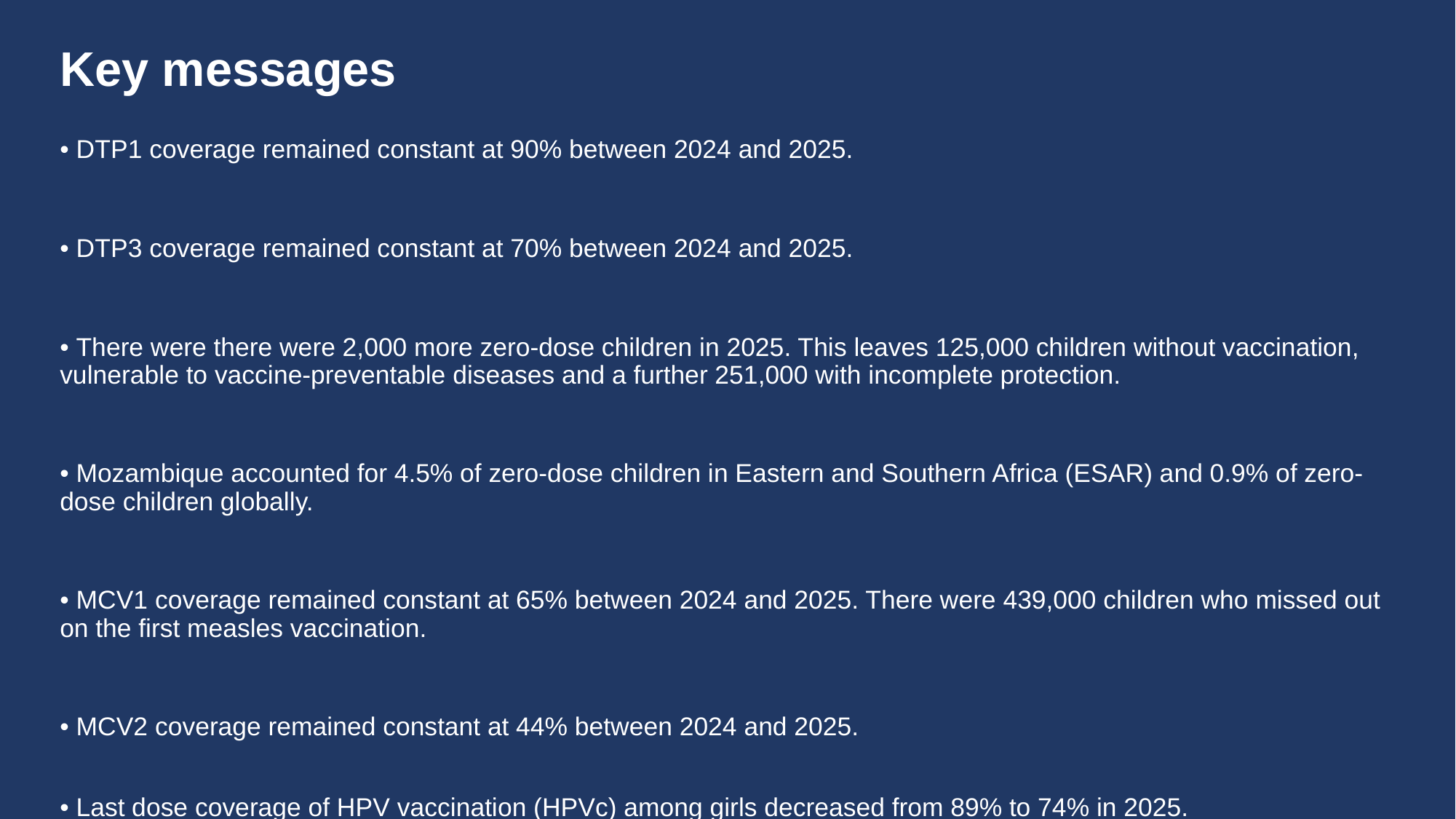

# Key messages
• DTP1 coverage remained constant at 90% between 2024 and 2025.

• DTP3 coverage remained constant at 70% between 2024 and 2025.

• There were there were 2,000 more zero-dose children in 2025. This leaves 125,000 children without vaccination, vulnerable to vaccine-preventable diseases and a further 251,000 with incomplete protection.

• Mozambique accounted for 4.5% of zero-dose children in Eastern and Southern Africa (ESAR) and 0.9% of zero-dose children globally.

• MCV1 coverage remained constant at 65% between 2024 and 2025. There were 439,000 children who missed out on the first measles vaccination.

• MCV2 coverage remained constant at 44% between 2024 and 2025.

• Last dose coverage of HPV vaccination (HPVc) among girls decreased from 89% to 74% in 2025.